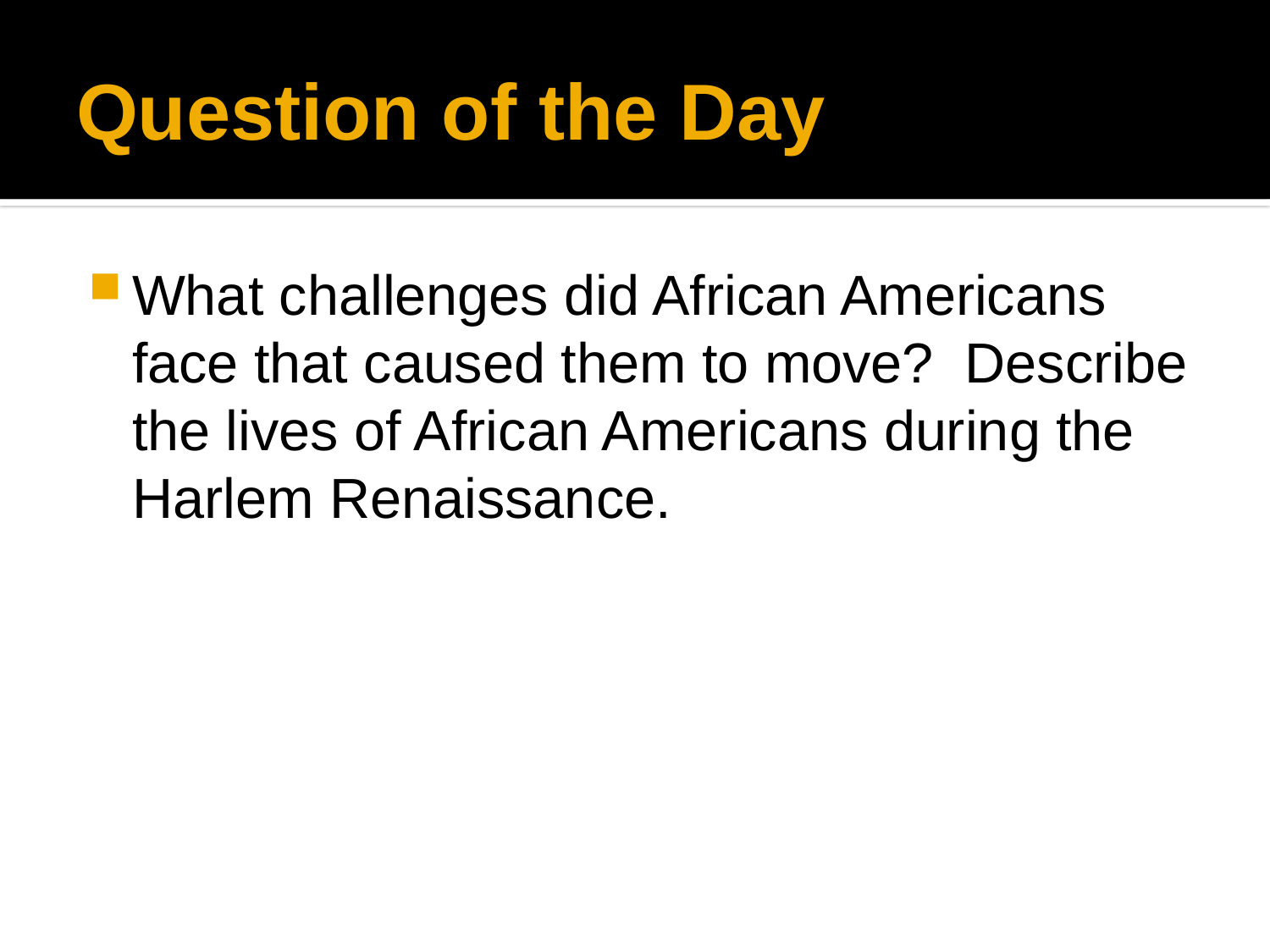

# Question of the Day
What challenges did African Americans face that caused them to move?  Describe the lives of African Americans during the Harlem Renaissance.